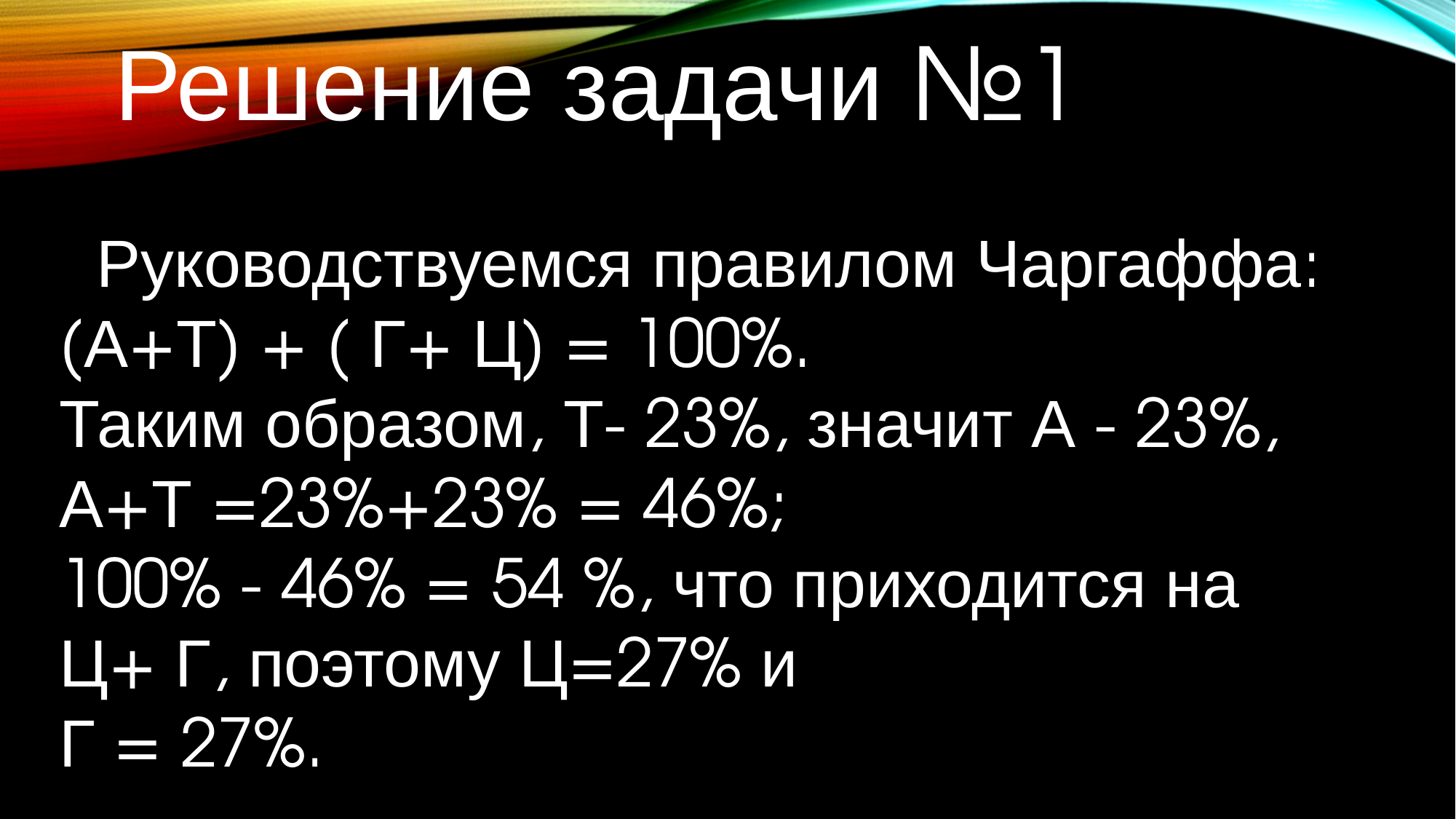

Решение задачи №1

  Руководствуемся правилом Чаргаффа: (А+Т) + ( Г+ Ц) = 100%.
Таким образом, Т- 23%, значит А - 23%, А+Т =23%+23% = 46%;
100% - 46% = 54 %, что приходится на
Ц+ Г, поэтому Ц=27% и
Г = 27%.